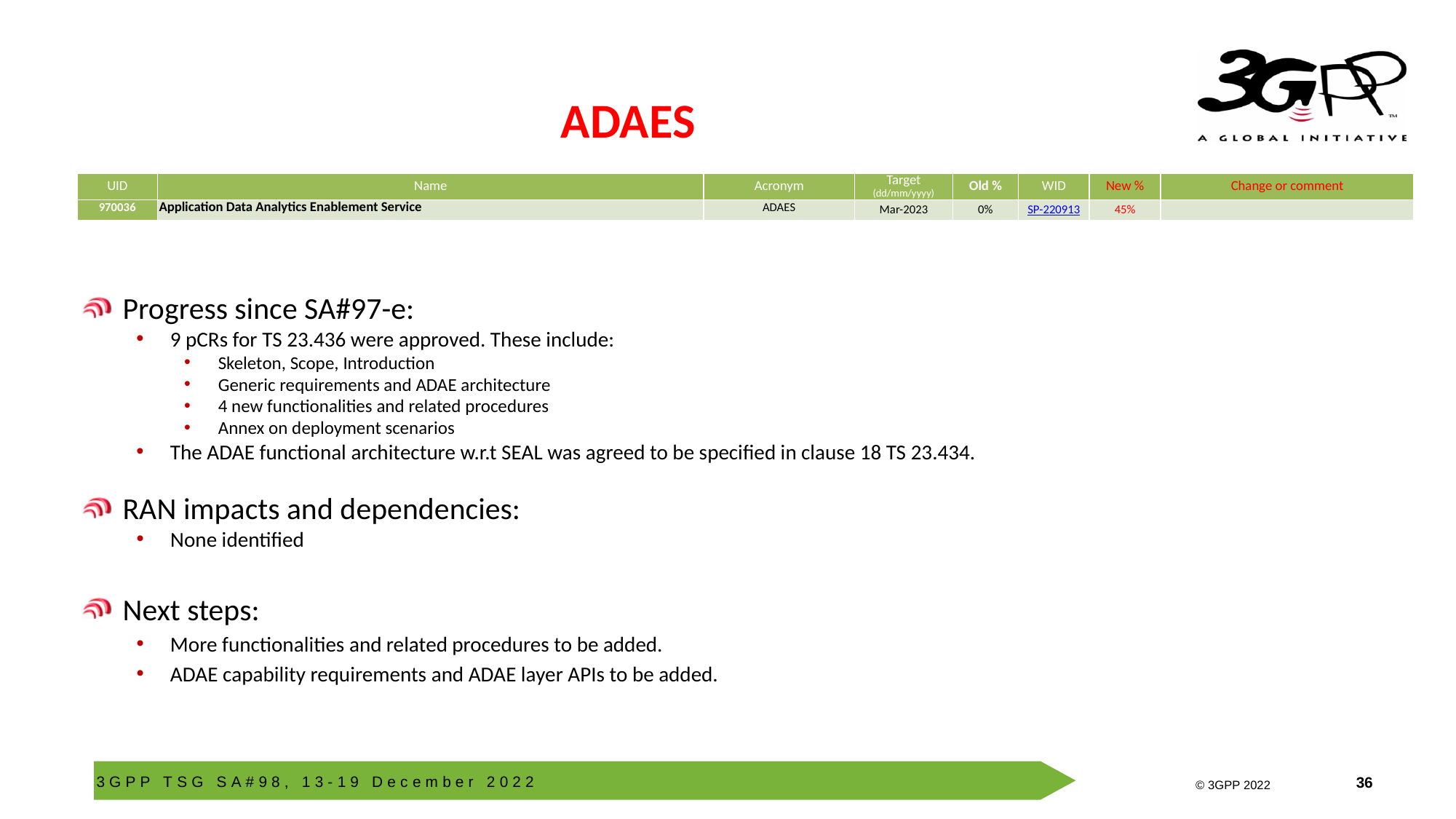

# ADAES
| UID | Name | Acronym | Target (dd/mm/yyyy) | Old % | WID | New % | Change or comment |
| --- | --- | --- | --- | --- | --- | --- | --- |
| 970036 | Application Data Analytics Enablement Service | ADAES | Mar-2023 | 0% | SP-220913 | 45% |  |
Progress since SA#97-e:
9 pCRs for TS 23.436 were approved. These include:
Skeleton, Scope, Introduction
Generic requirements and ADAE architecture
4 new functionalities and related procedures
Annex on deployment scenarios
The ADAE functional architecture w.r.t SEAL was agreed to be specified in clause 18 TS 23.434.

RAN impacts and dependencies:
None identified

Next steps:
More functionalities and related procedures to be added.
ADAE capability requirements and ADAE layer APIs to be added.